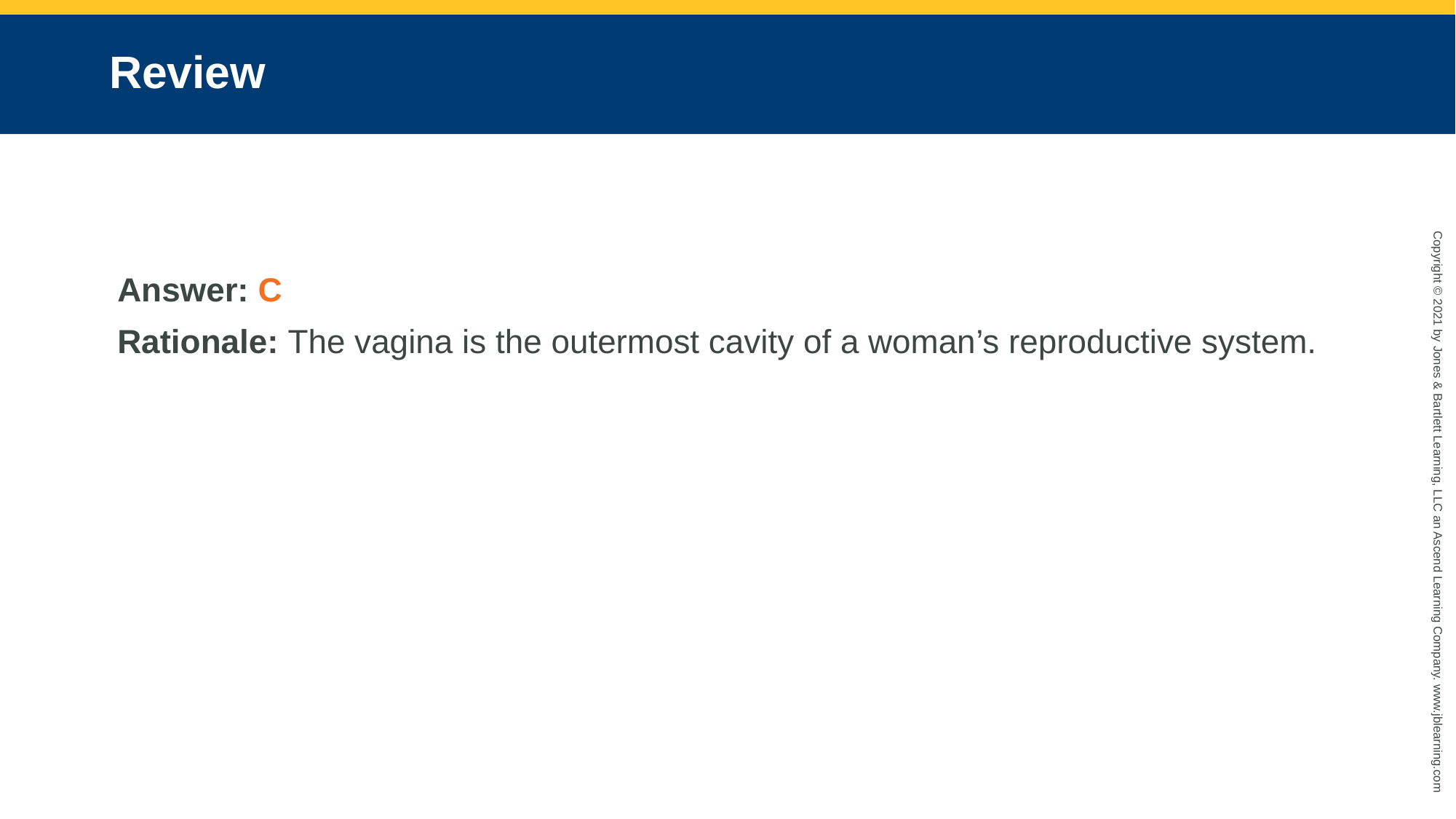

# Review
Answer: C
Rationale: The vagina is the outermost cavity of a woman’s reproductive system.